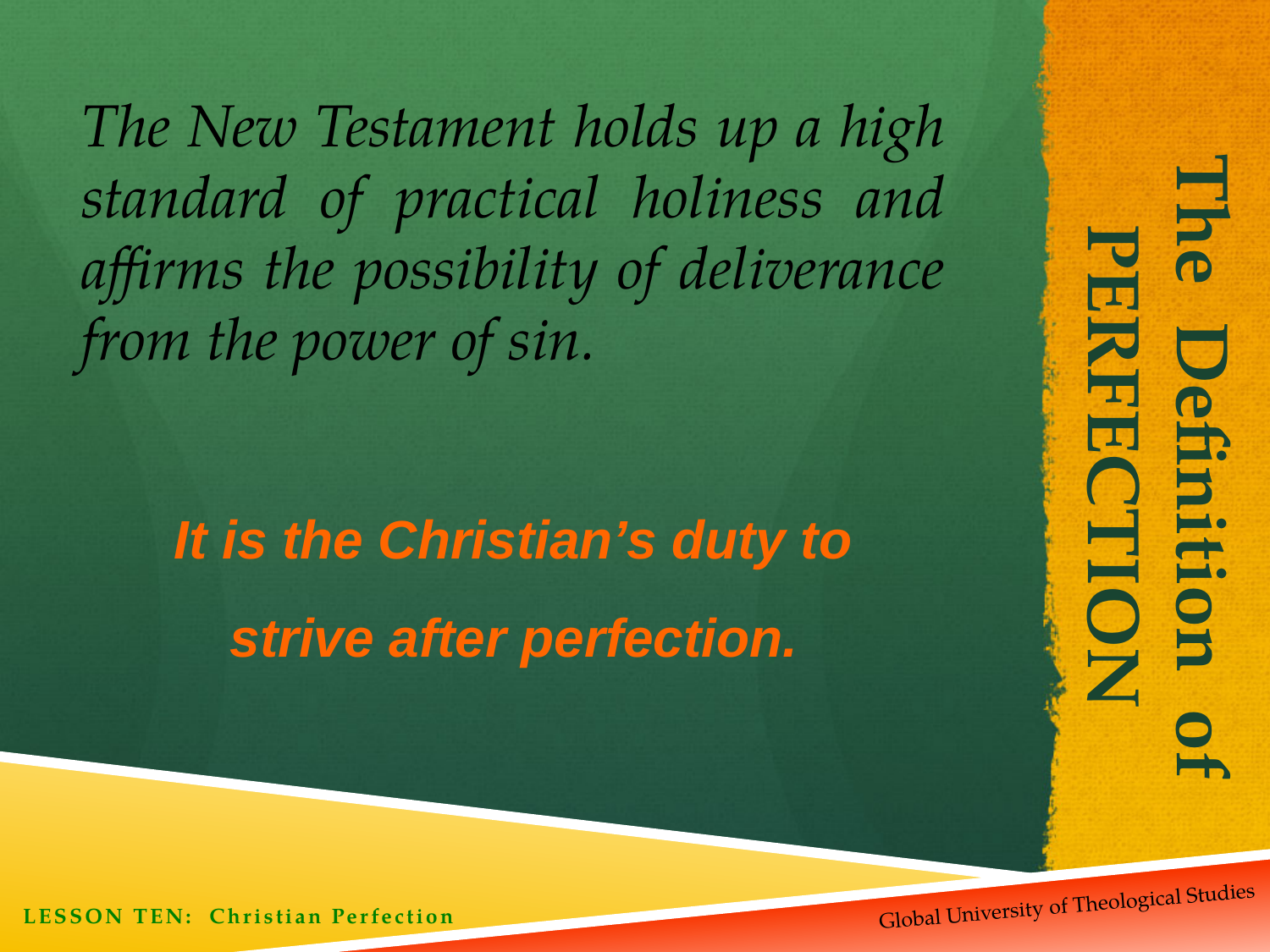

# The  Definition  of PERFECTION
The New Testament holds up a high standard of practical holiness and affirms the possibility of deliverance from the power of sin.

 It is the Christian’s duty to
strive after perfection.

 Global University of Theological Studies
LESSON TEN:  Christian Perfection